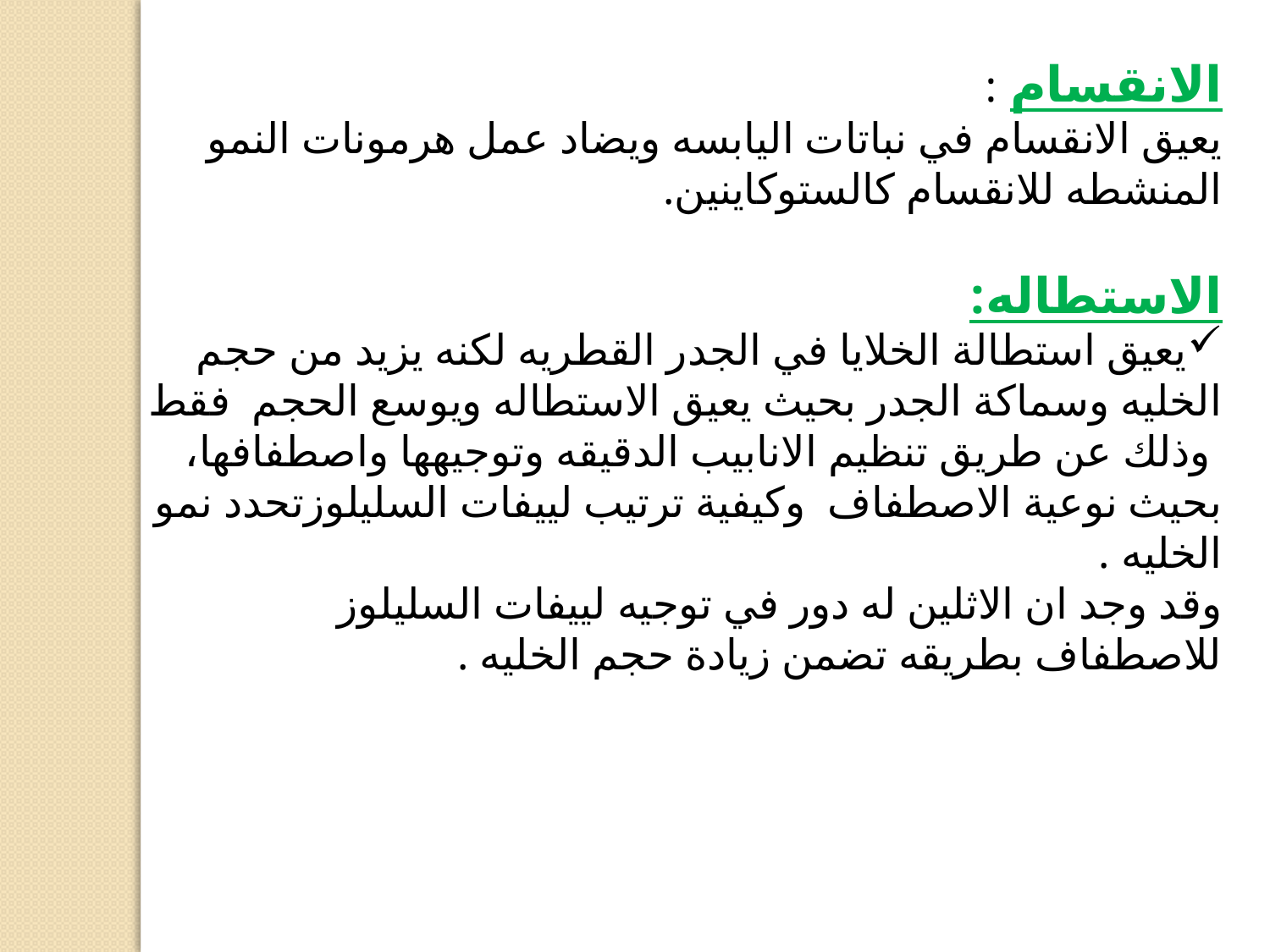

الانقسام :
يعيق الانقسام في نباتات اليابسه ويضاد عمل هرمونات النمو المنشطه للانقسام كالستوكاينين.

الاستطاله:
يعيق استطالة الخلايا في الجدر القطريه لكنه يزيد من حجم الخليه وسماكة الجدر بحيث يعيق الاستطاله ويوسع الحجم  فقط  وذلك عن طريق تنظيم الانابيب الدقيقه وتوجيهها واصطفافها، بحيث نوعية الاصطفاف  وكيفية ترتيب لييفات السليلوزتحدد نمو الخليه .
وقد وجد ان الاثلين له دور في توجيه لييفات السليلوز للاصطفاف بطريقه تضمن زيادة حجم الخليه .